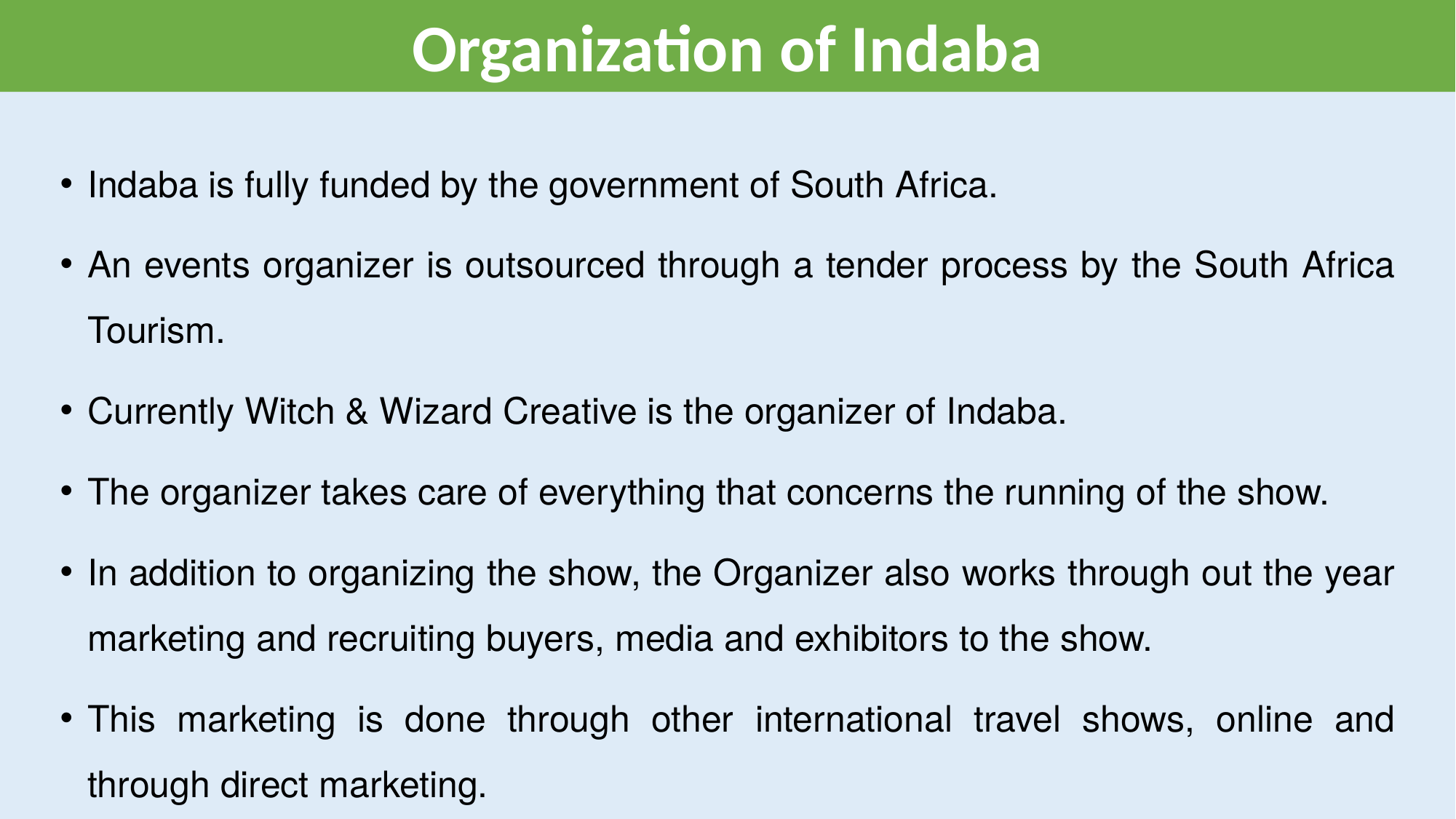

Organization of Indaba
Indaba is fully funded by the government of South Africa.
An events organizer is outsourced through a tender process by the South Africa Tourism.
Currently Witch & Wizard Creative is the organizer of Indaba.
The organizer takes care of everything that concerns the running of the show.
In addition to organizing the show, the Organizer also works through out the year marketing and recruiting buyers, media and exhibitors to the show.
This marketing is done through other international travel shows, online and through direct marketing.